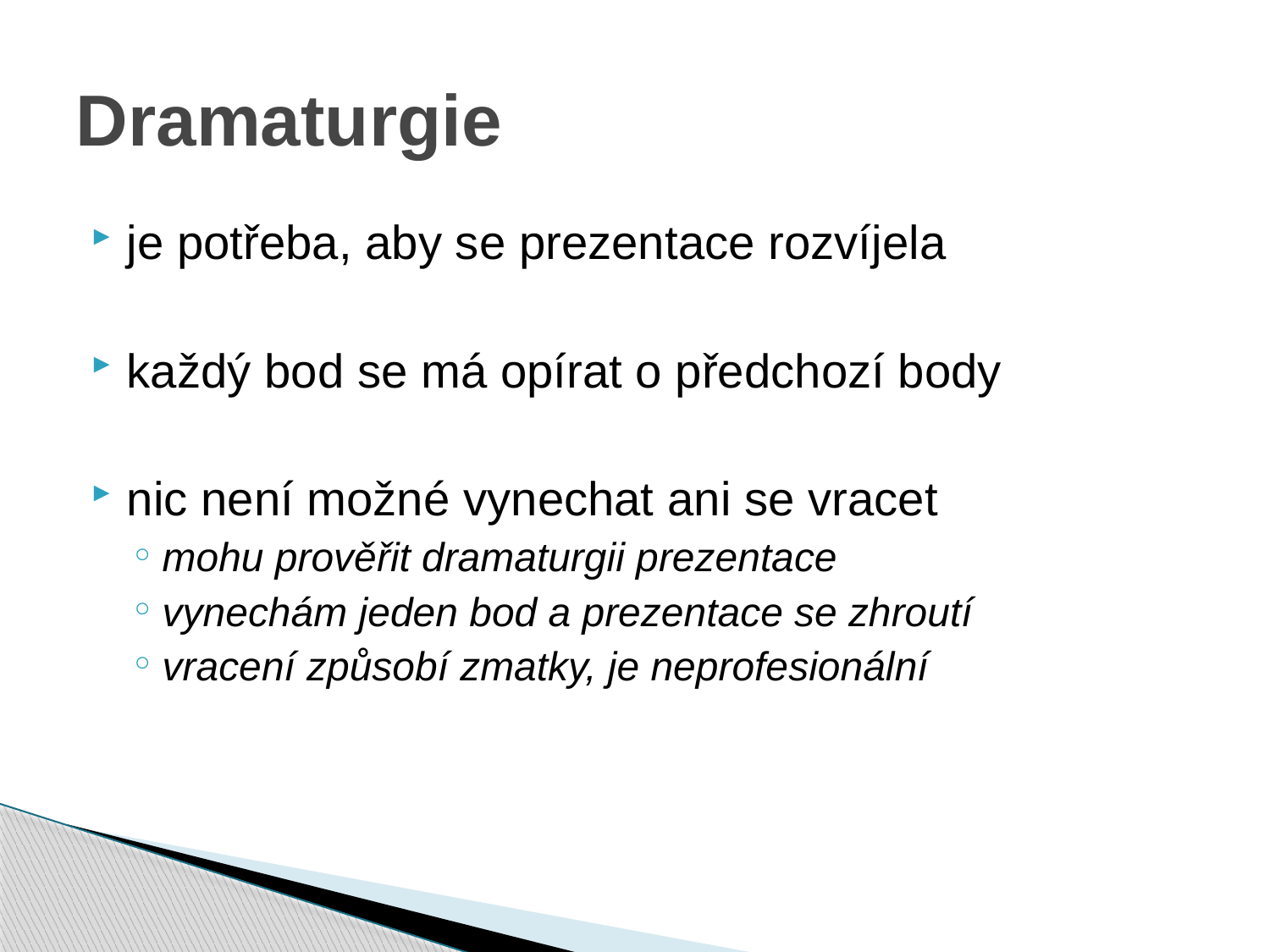

# Dramaturgie
je potřeba, aby se prezentace rozvíjela

každý bod se má opírat o předchozí body

nic není možné vynechat ani se vracet
mohu prověřit dramaturgii prezentace
vynechám jeden bod a prezentace se zhroutí
vracení způsobí zmatky, je neprofesionální